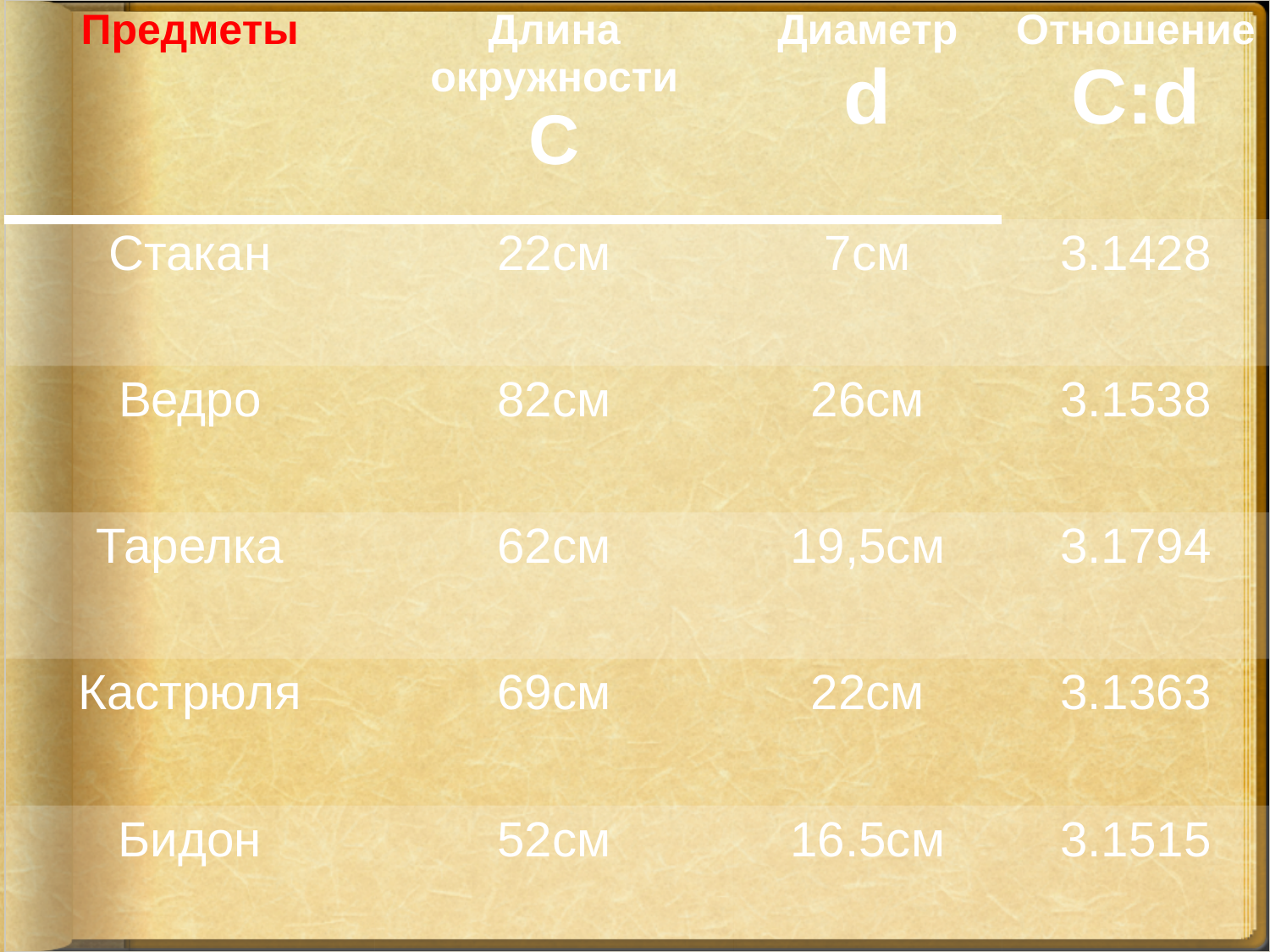

| Предметы | Длина окружности C | Диаметр d | Отношение C:d |
| --- | --- | --- | --- |
| Cтакан | 22см | 7см | 3.1428 |
| Ведро | 82см | 26см | 3.1538 |
| Тарелка | 62см | 19,5см | 3.1794 |
| Кастрюля | 69см | 22см | 3.1363 |
| Бидон | 52см | 16.5см | 3.1515 |